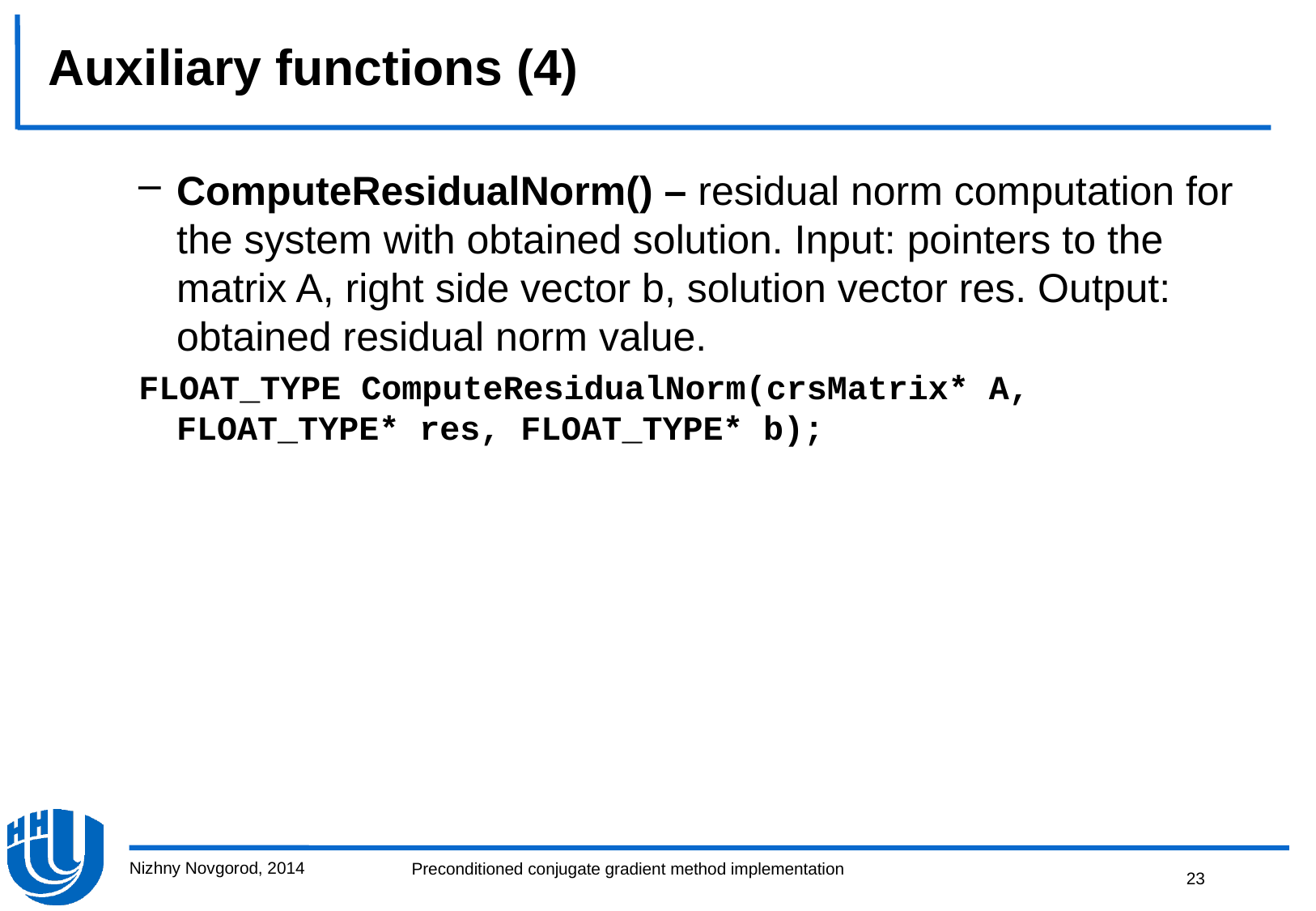

# Auxiliary functions (4)
ComputeResidualNorm() – residual norm computation for the system with obtained solution. Input: pointers to the matrix A, right side vector b, solution vector res. Output: obtained residual norm value.
FLOAT_TYPE ComputeResidualNorm(crsMatrix* A, FLOAT_TYPE* res, FLOAT_TYPE* b);

Nizhny Novgorod, 2014
23
Preconditioned conjugate gradient method implementation